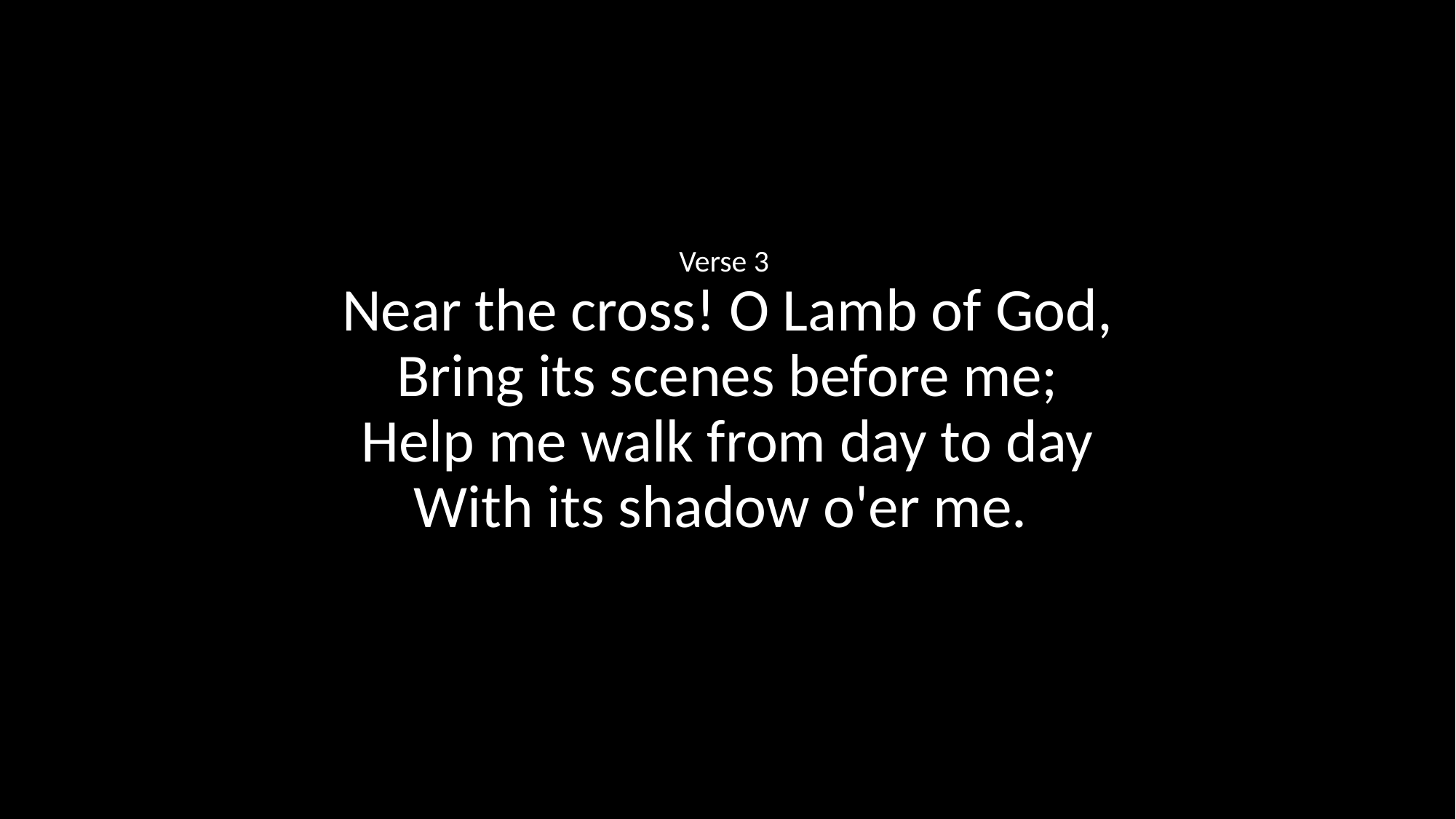

Verse 3
Near the cross! O Lamb of God,
Bring its scenes before me;
Help me walk from day to day
With its shadow o'er me.